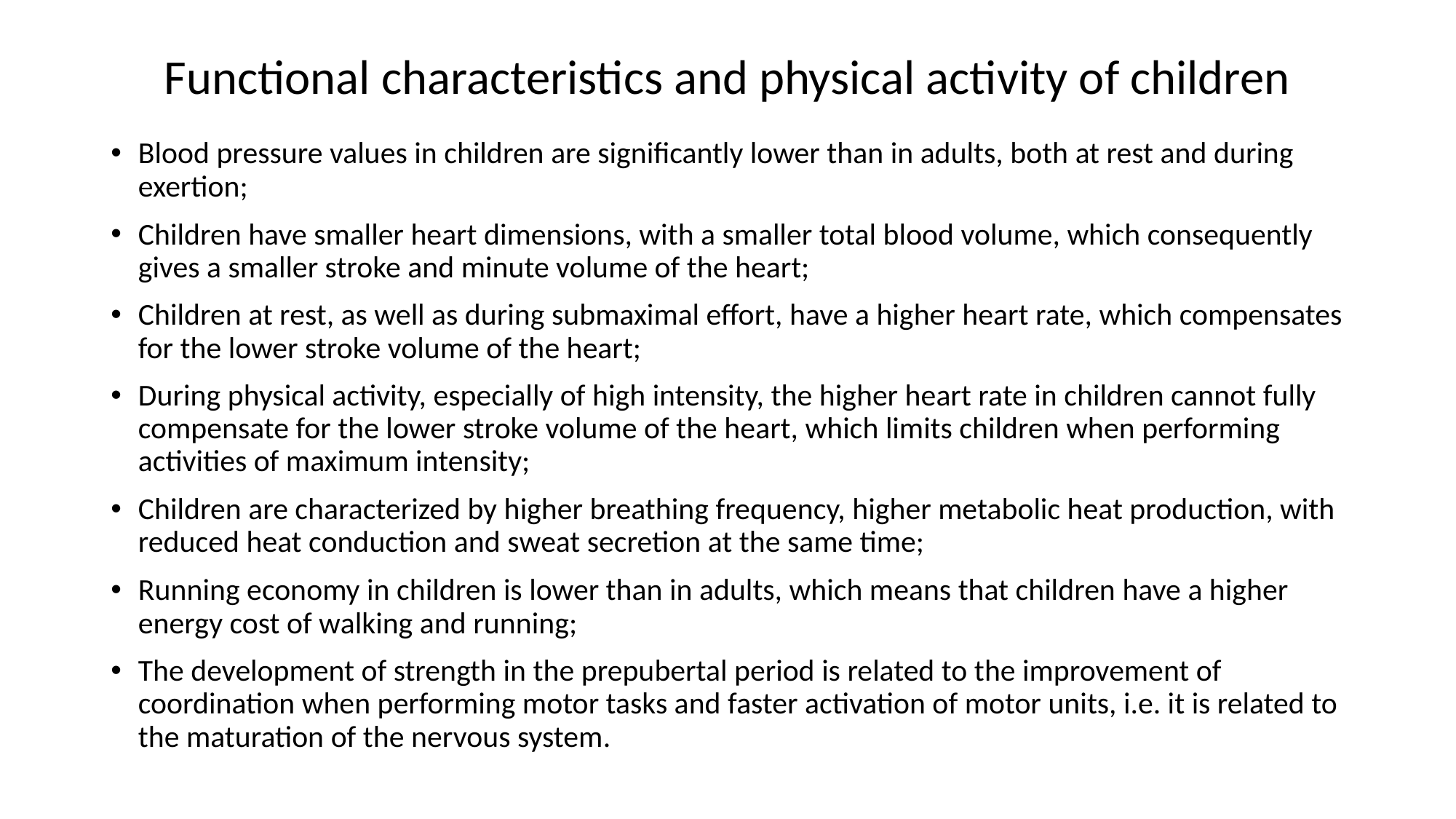

# Functional characteristics and physical activity of children
Blood pressure values ​​in children are significantly lower than in adults, both at rest and during exertion;
Children have smaller heart dimensions, with a smaller total blood volume, which consequently gives a smaller stroke and minute volume of the heart;
Children at rest, as well as during submaximal effort, have a higher heart rate, which compensates for the lower stroke volume of the heart;
During physical activity, especially of high intensity, the higher heart rate in children cannot fully compensate for the lower stroke volume of the heart, which limits children when performing activities of maximum intensity;
Children are characterized by higher breathing frequency, higher metabolic heat production, with reduced heat conduction and sweat secretion at the same time;
Running economy in children is lower than in adults, which means that children have a higher energy cost of walking and running;
The development of strength in the prepubertal period is related to the improvement of coordination when performing motor tasks and faster activation of motor units, i.e. it is related to the maturation of the nervous system.